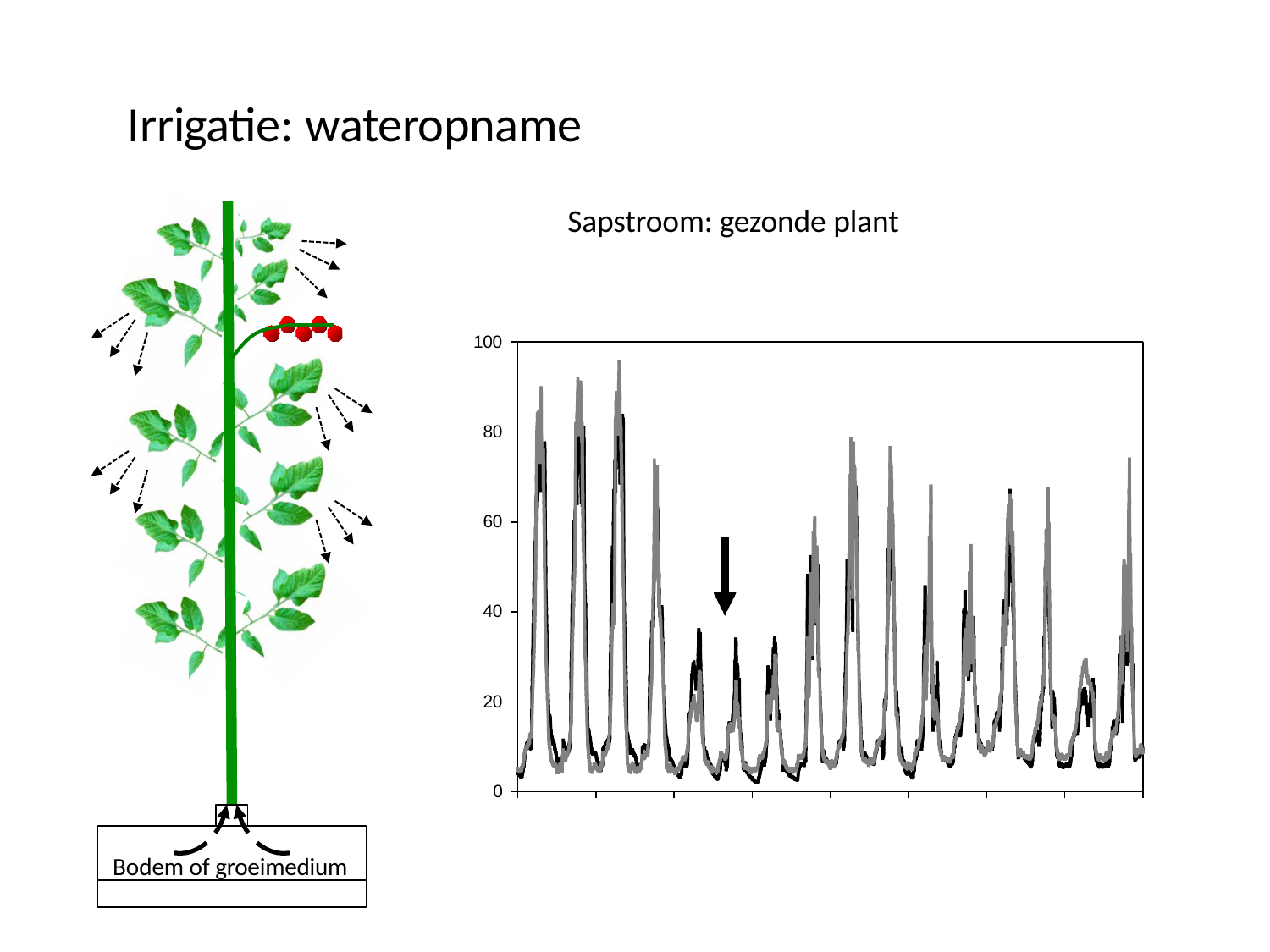

# Irrigatie: wateropname

Sapstroom: gezonde plant

100

80

60

40

20

0

Bodem of groeimedium